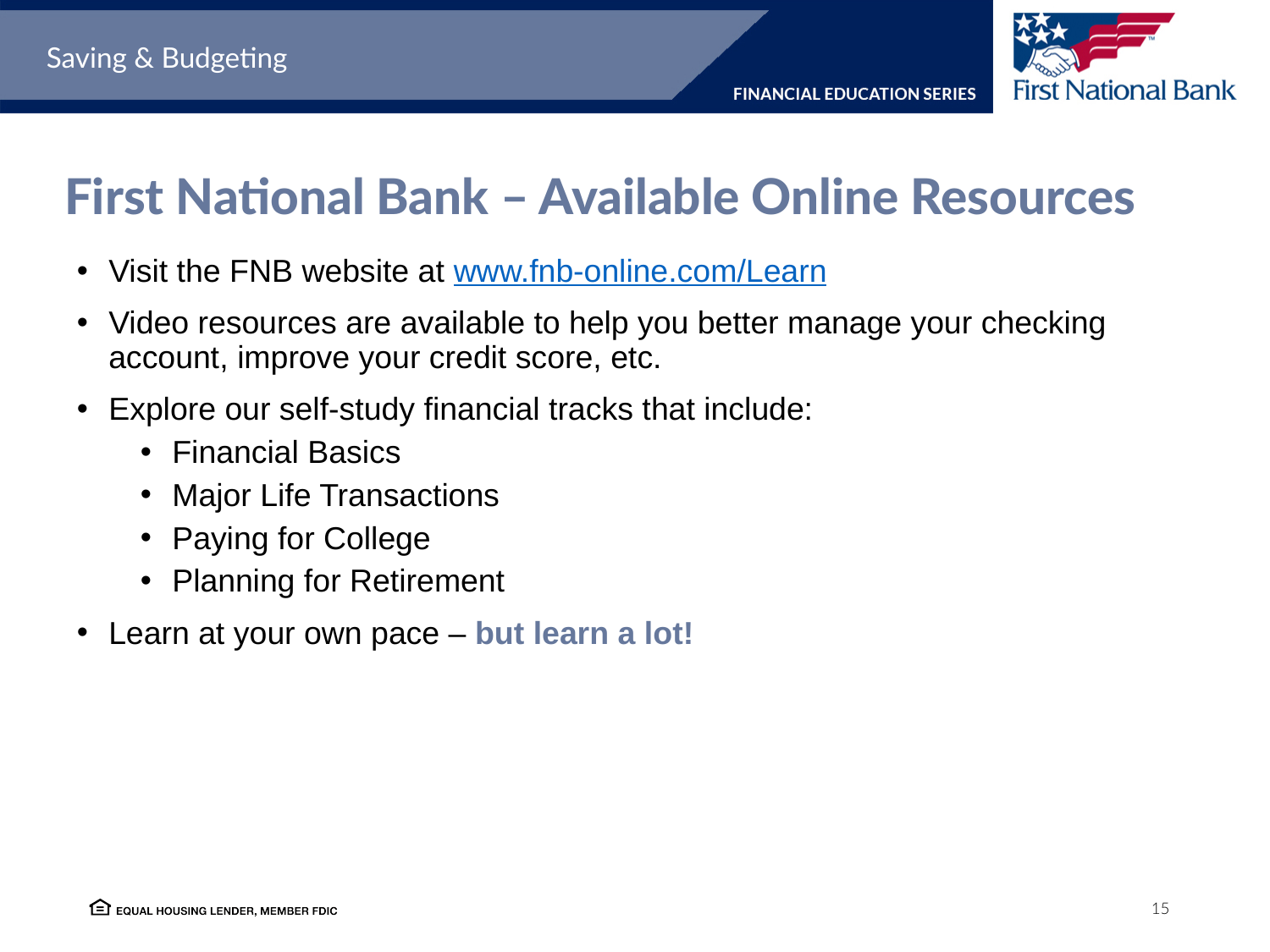

Saving & Budgeting
# First National Bank – Available Online Resources
Visit the FNB website at www.fnb-online.com/Learn
Video resources are available to help you better manage your checking account, improve your credit score, etc.
Explore our self-study financial tracks that include:
Financial Basics
Major Life Transactions
Paying for College
Planning for Retirement
Learn at your own pace – but learn a lot!

15